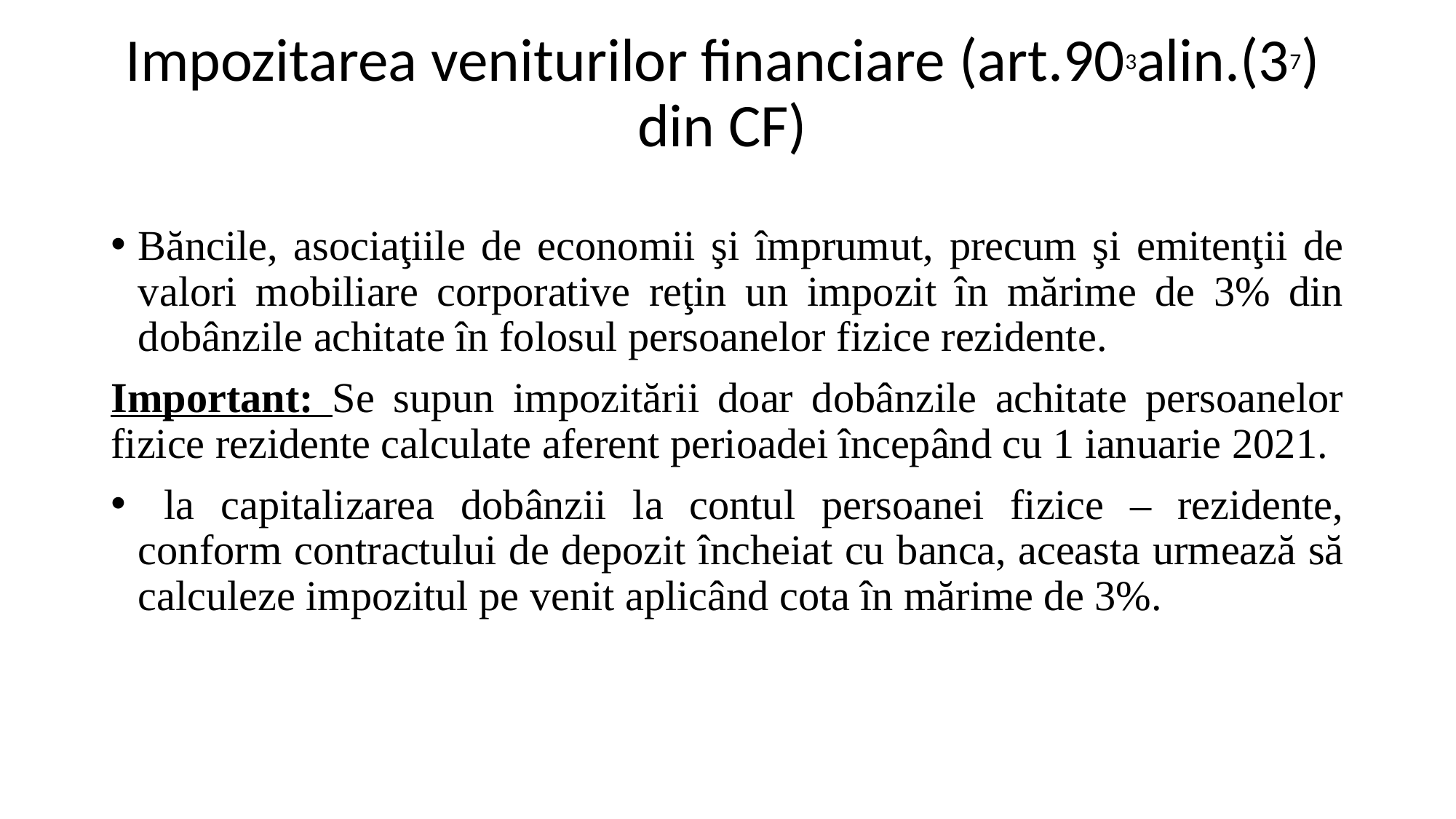

# Impozitarea veniturilor financiare (art.903alin.(37) din CF)
Băncile, asociaţiile de economii şi împrumut, precum şi emitenţii de valori mobiliare corporative reţin un impozit în mărime de 3% din dobânzile achitate în folosul persoanelor fizice rezidente.
Important: Se supun impozitării doar dobânzile achitate persoanelor fizice rezidente calculate aferent perioadei începând cu 1 ianuarie 2021.
 la capitalizarea dobânzii la contul persoanei fizice – rezidente, conform contractului de depozit încheiat cu banca, aceasta urmează să calculeze impozitul pe venit aplicând cota în mărime de 3%.